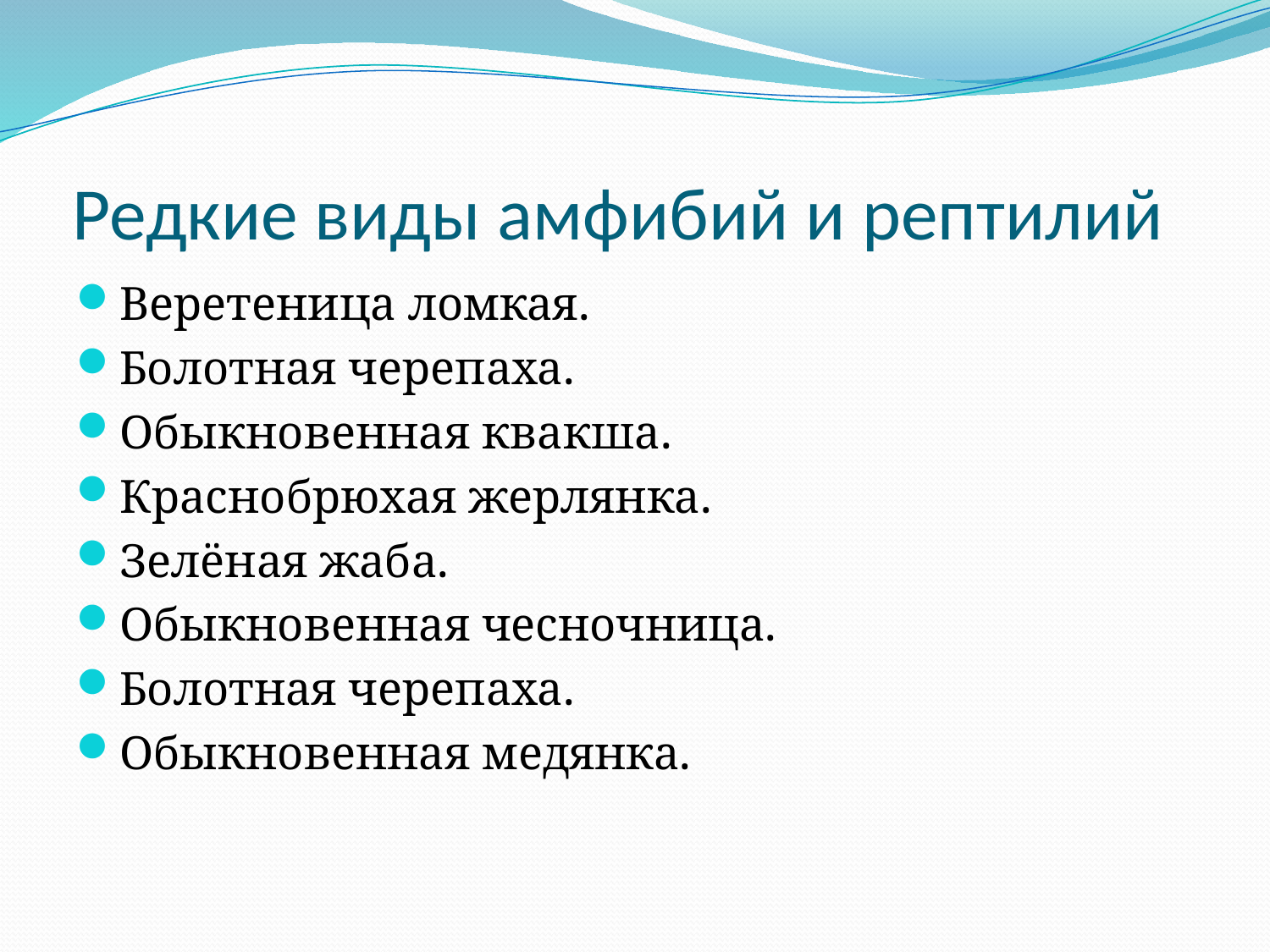

# Редкие виды амфибий и рептилий
Веретеница ломкая.
Болотная черепаха.
Обыкновенная квакша.
Краснобрюхая жерлянка.
Зелёная жаба.
Обыкновенная чесночница.
Болотная черепаха.
Обыкновенная медянка.